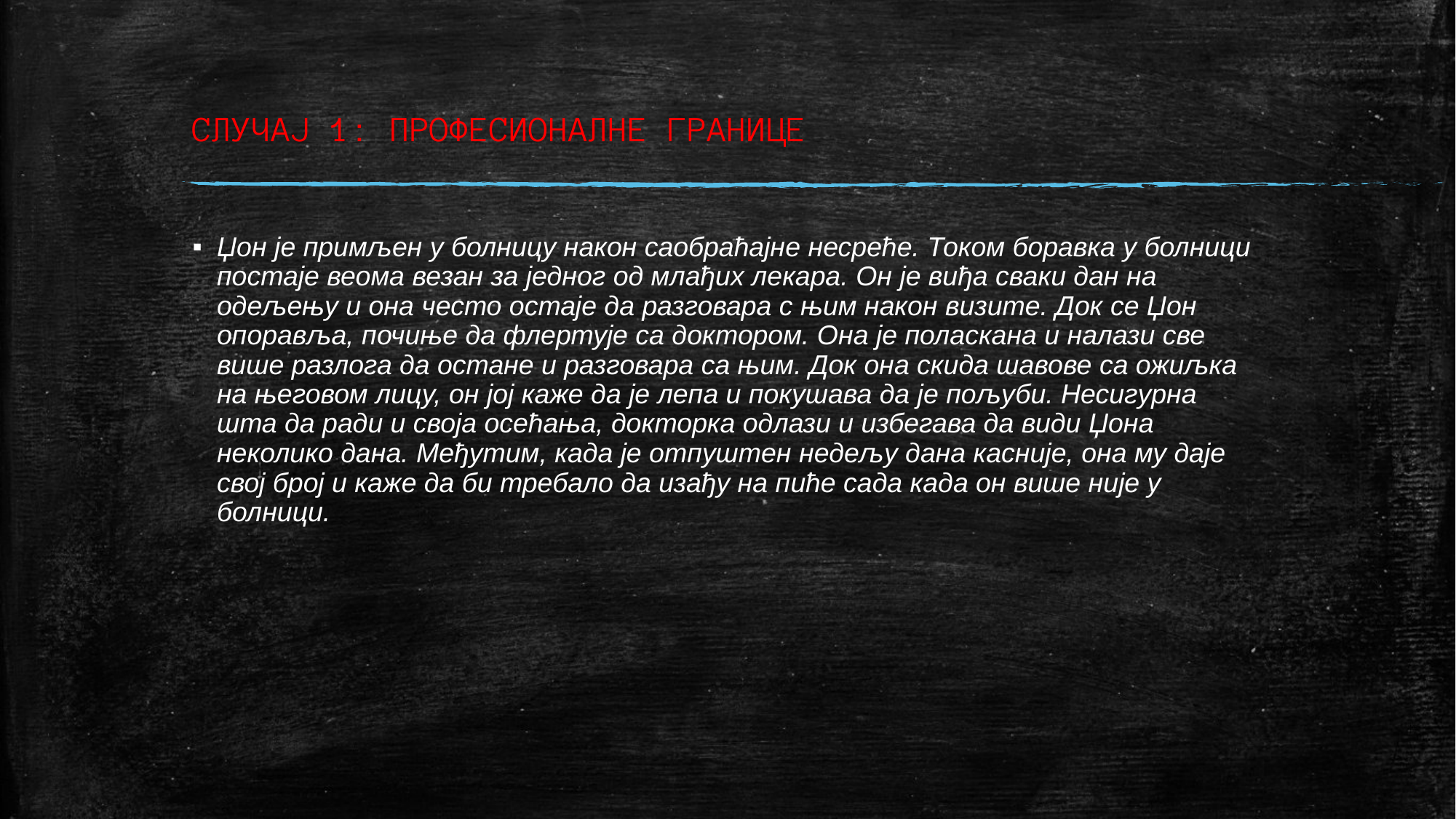

# СЛУЧАЈ 1: ПРОФЕСИОНАЛНЕ ГРАНИЦЕ
Џон је примљен у болницу након саобраћајне несреће. Током боравка у болници постаје веома везан за једног од млађих лекара. Он је виђа сваки дан на одељењу и она често остаје да разговара с њим након визите. Док се Џон опоравља, почиње да флертује са доктором. Она је поласкана и налази све више разлога да остане и разговара са њим. Док она скида шавове са ожиљка на његовом лицу, он јој каже да је лепа и покушава да је пољуби. Несигурна шта да ради и своја осећања, докторка одлази и избегава да види Џона неколико дана. Међутим, када је отпуштен недељу дана касније, она му даје свој број и каже да би требало да изађу на пиће сада када он више није у болници.